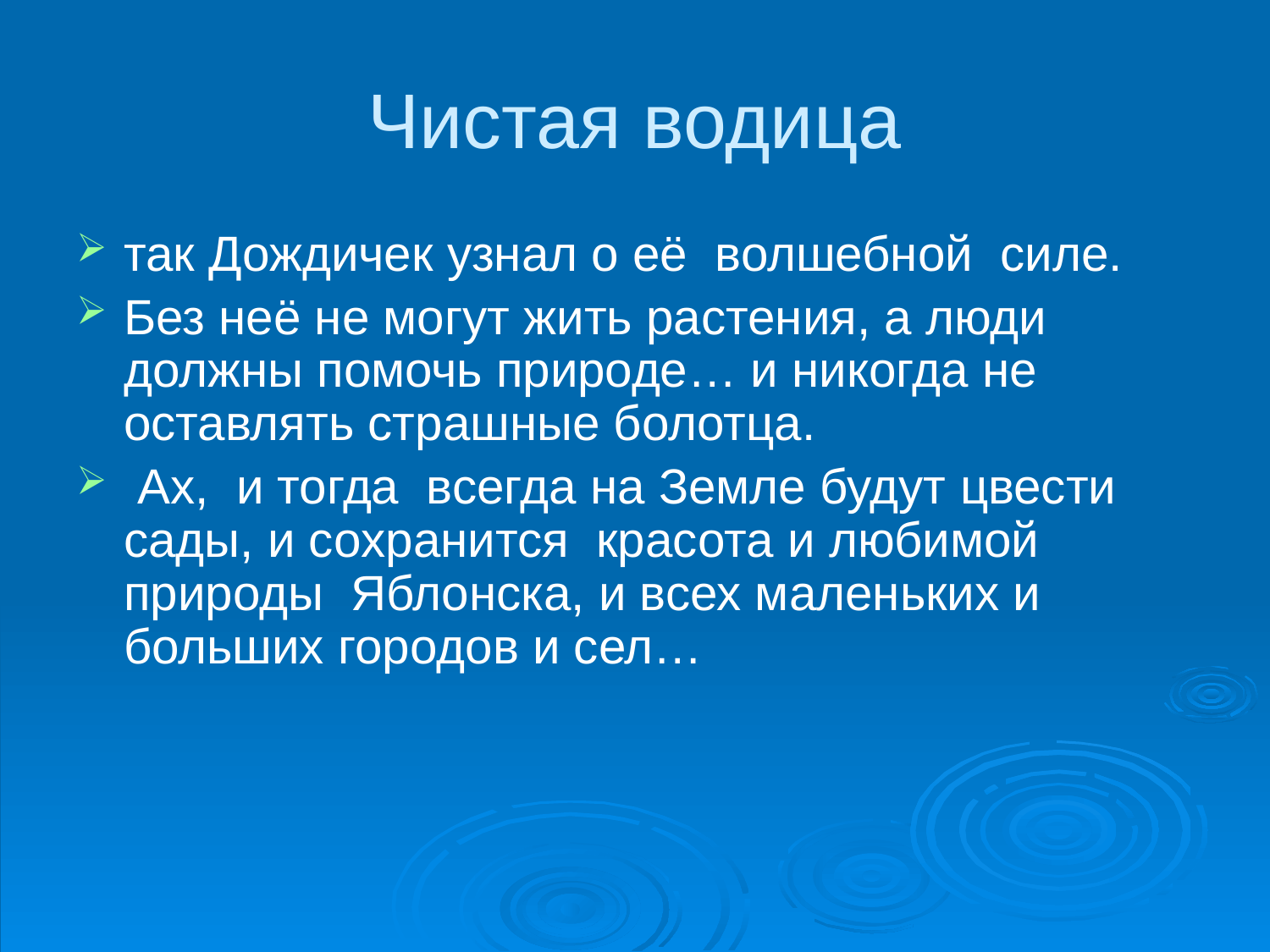

# Чистая водица
так Дождичек узнал о её  волшебной  силе.
Без неё не могут жить растения, а люди должны помочь природе… и никогда не оставлять страшные болотца.
 Ах,  и тогда  всегда на Земле будут цвести сады, и сохранится  красота и любимой природы  Яблонска, и всех маленьких и больших городов и сел…